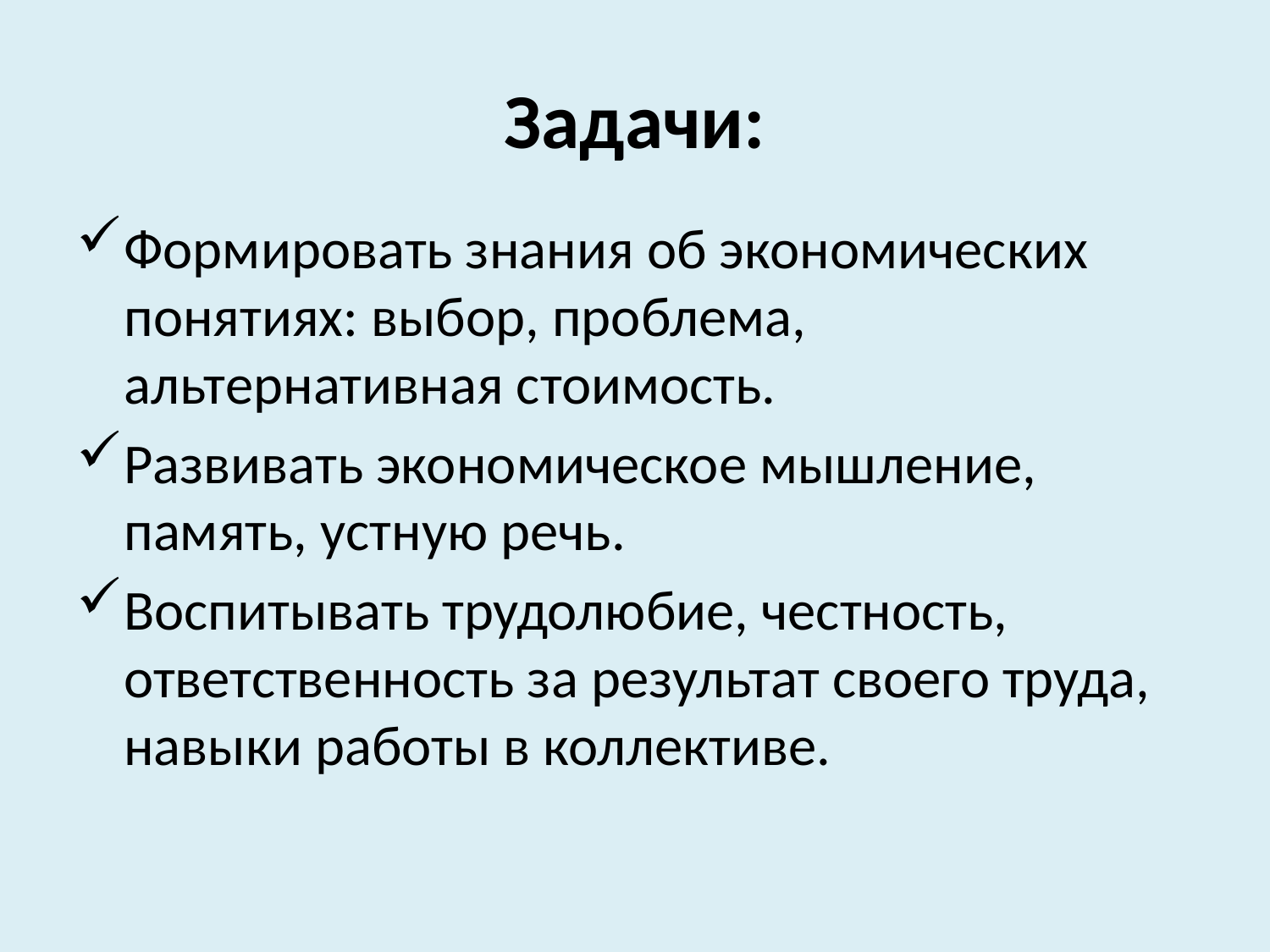

# Задачи:
Формировать знания об экономических понятиях: выбор, проблема, альтернативная стоимость.
Развивать экономическое мышление, память, устную речь.
Воспитывать трудолюбие, честность, ответственность за результат своего труда, навыки работы в коллективе.